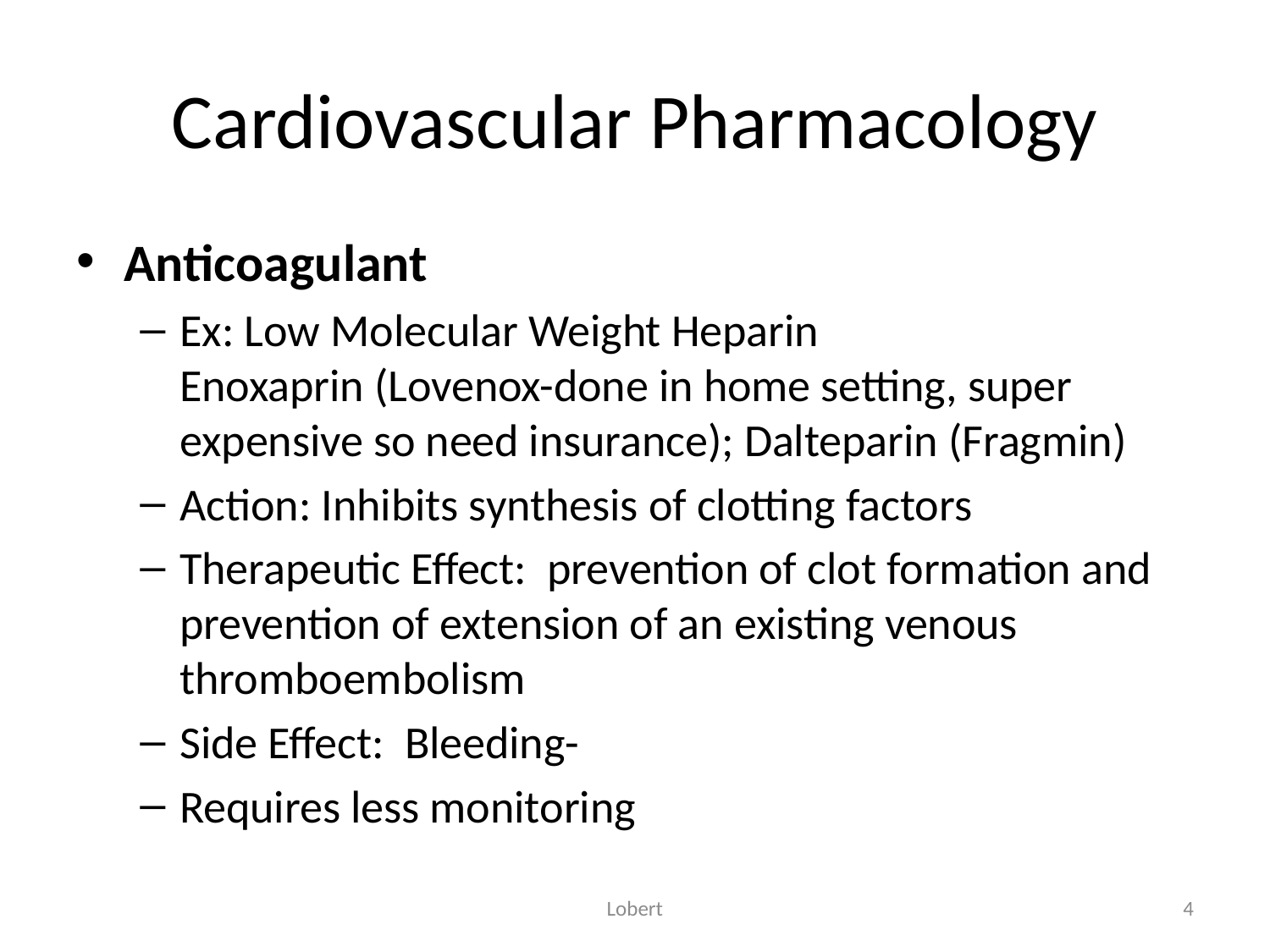

# Cardiovascular Pharmacology
Anticoagulant
Ex: Low Molecular Weight Heparin                     Enoxaprin (Lovenox-done in home setting, super expensive so need insurance); Dalteparin (Fragmin)
Action: Inhibits synthesis of clotting factors
Therapeutic Effect:  prevention of clot formation and prevention of extension of an existing venous thromboembolism
Side Effect:  Bleeding-
Requires less monitoring
Lobert
4